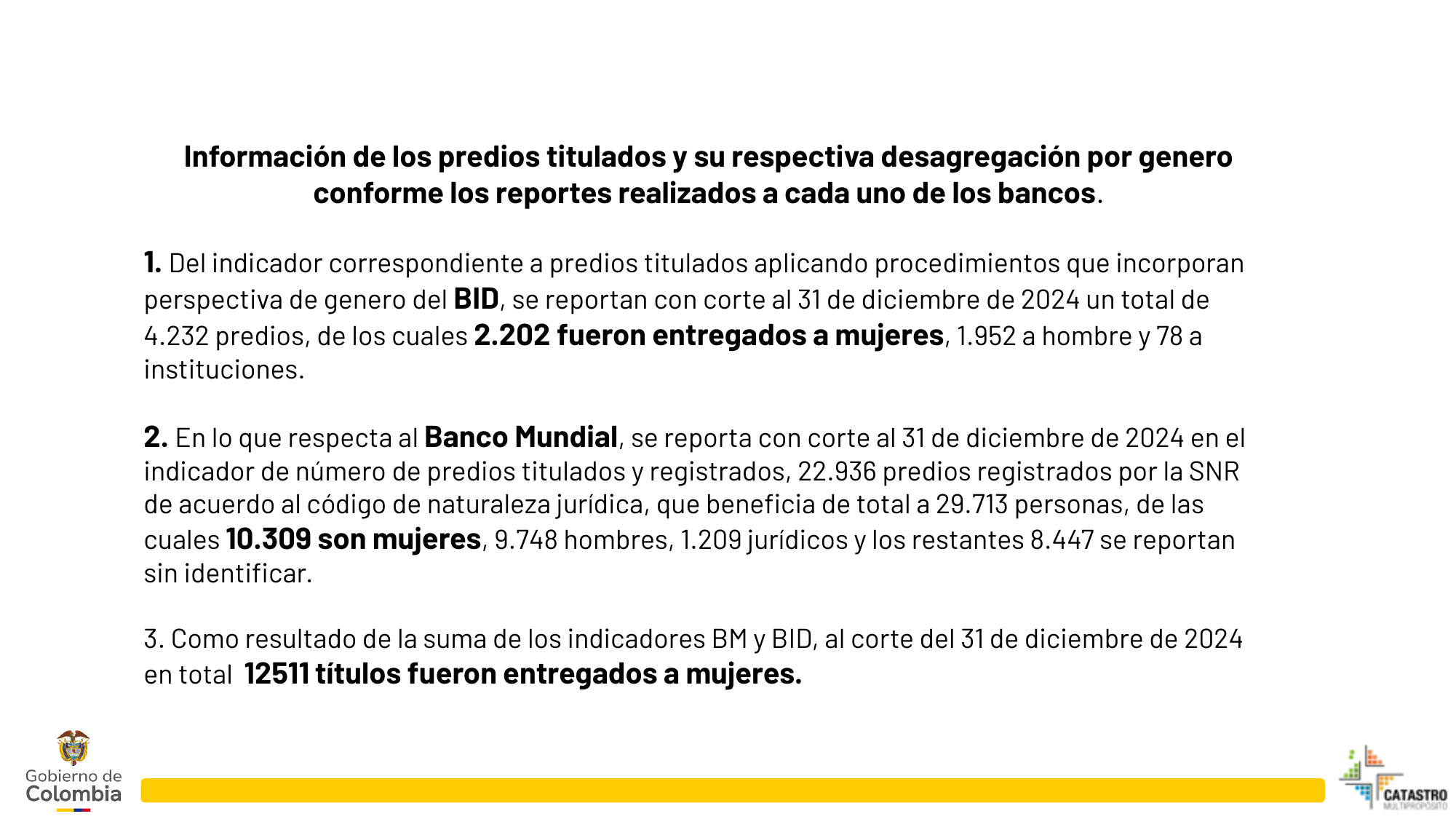

Información de los predios titulados y su respectiva desagregación por genero conforme los reportes realizados a cada uno de los bancos.

 Del indicador correspondiente a predios titulados aplicando procedimientos que incorporan perspectiva de genero del BID, se reportan con corte al 31 de diciembre de 2024 un total de 4.232 predios, de los cuales 2.202 fueron entregados a mujeres, 1.952 a hombre y 78 a instituciones.
 En lo que respecta al Banco Mundial, se reporta con corte al 31 de diciembre de 2024 en el indicador de número de predios titulados y registrados, 22.936 predios registrados por la SNR de acuerdo al código de naturaleza jurídica, que beneficia de total a 29.713 personas, de las cuales 10.309 son mujeres, 9.748 hombres, 1.209 jurídicos y los restantes 8.447 se reportan sin identificar.

 Como resultado de la suma de los indicadores BM y BID, al corte del 31 de diciembre de 2024 en total  12511 títulos fueron entregados a mujeres.